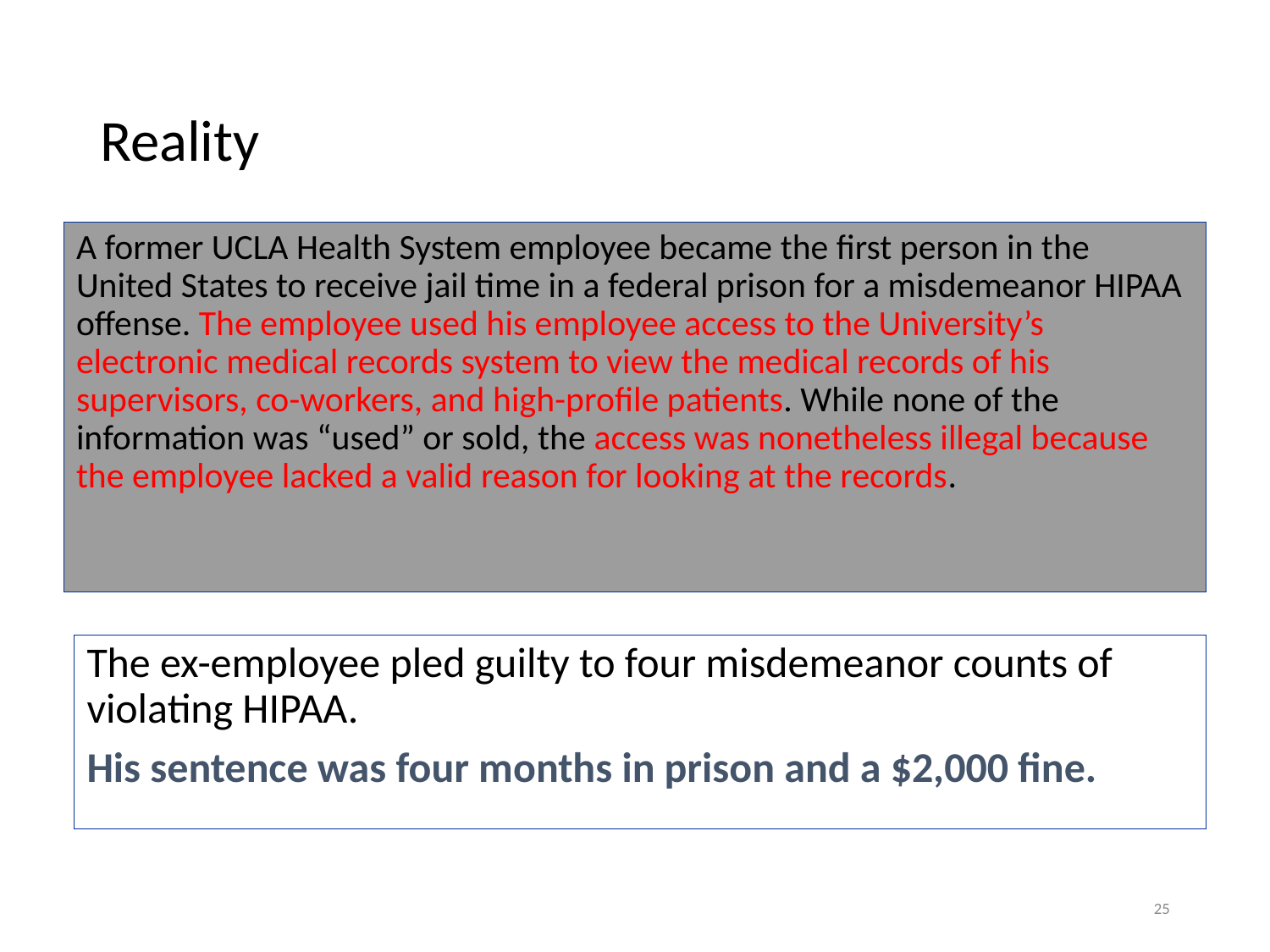

# Reality
A former UCLA Health System employee became the first person in the United States to receive jail time in a federal prison for a misdemeanor HIPAA offense. The employee used his employee access to the University’s electronic medical records system to view the medical records of his supervisors, co-workers, and high-profile patients. While none of the information was “used” or sold, the access was nonetheless illegal because the employee lacked a valid reason for looking at the records.
The ex-employee pled guilty to four misdemeanor counts of violating HIPAA.
His sentence was four months in prison and a $2,000 fine.
25